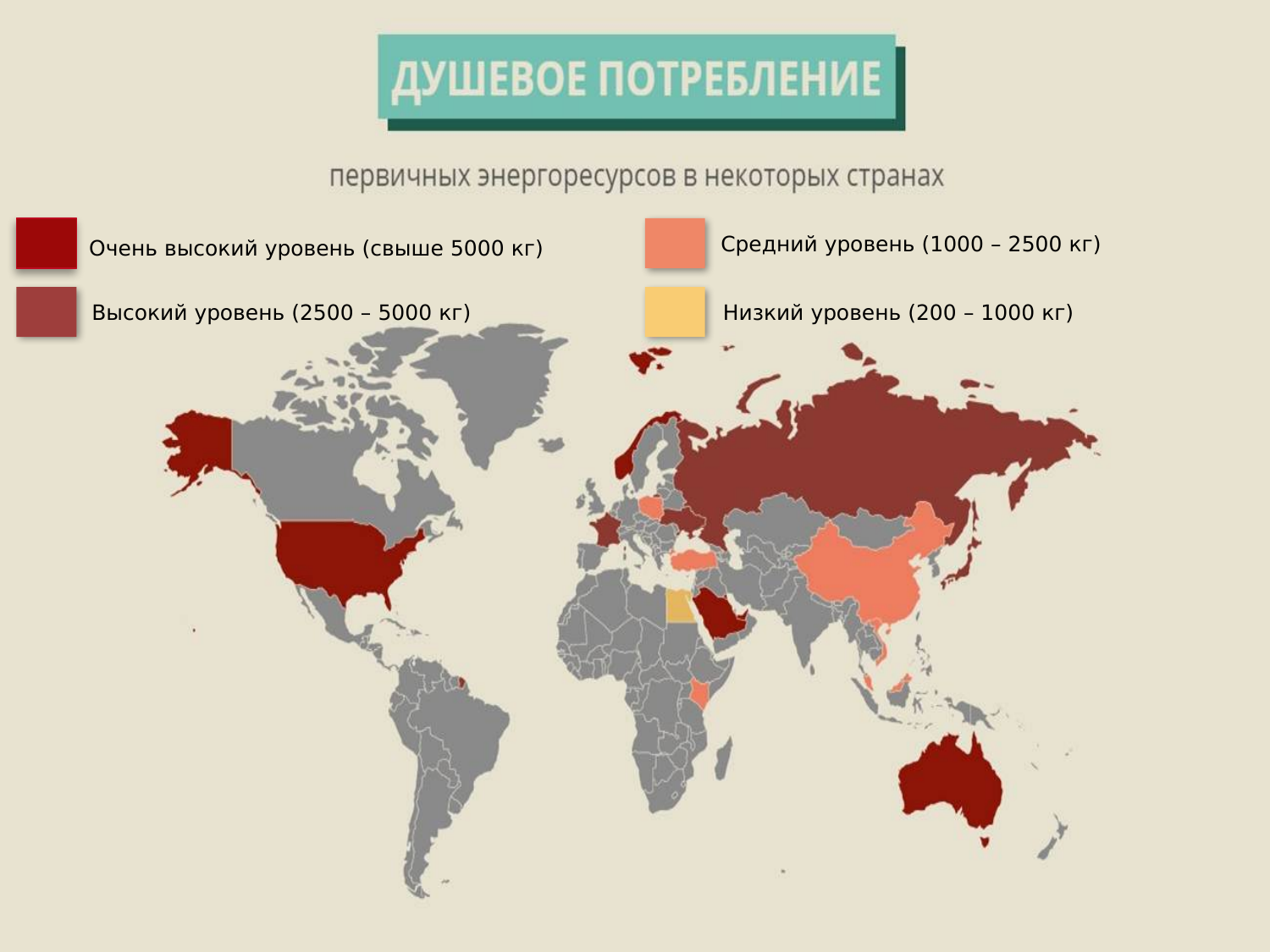

Средний уровень (1000 – 2500 кг)
Очень высокий уровень (свыше 5000 кг)

Высокий уровень (2500 – 5000 кг)
Низкий уровень (200 – 1000 кг)